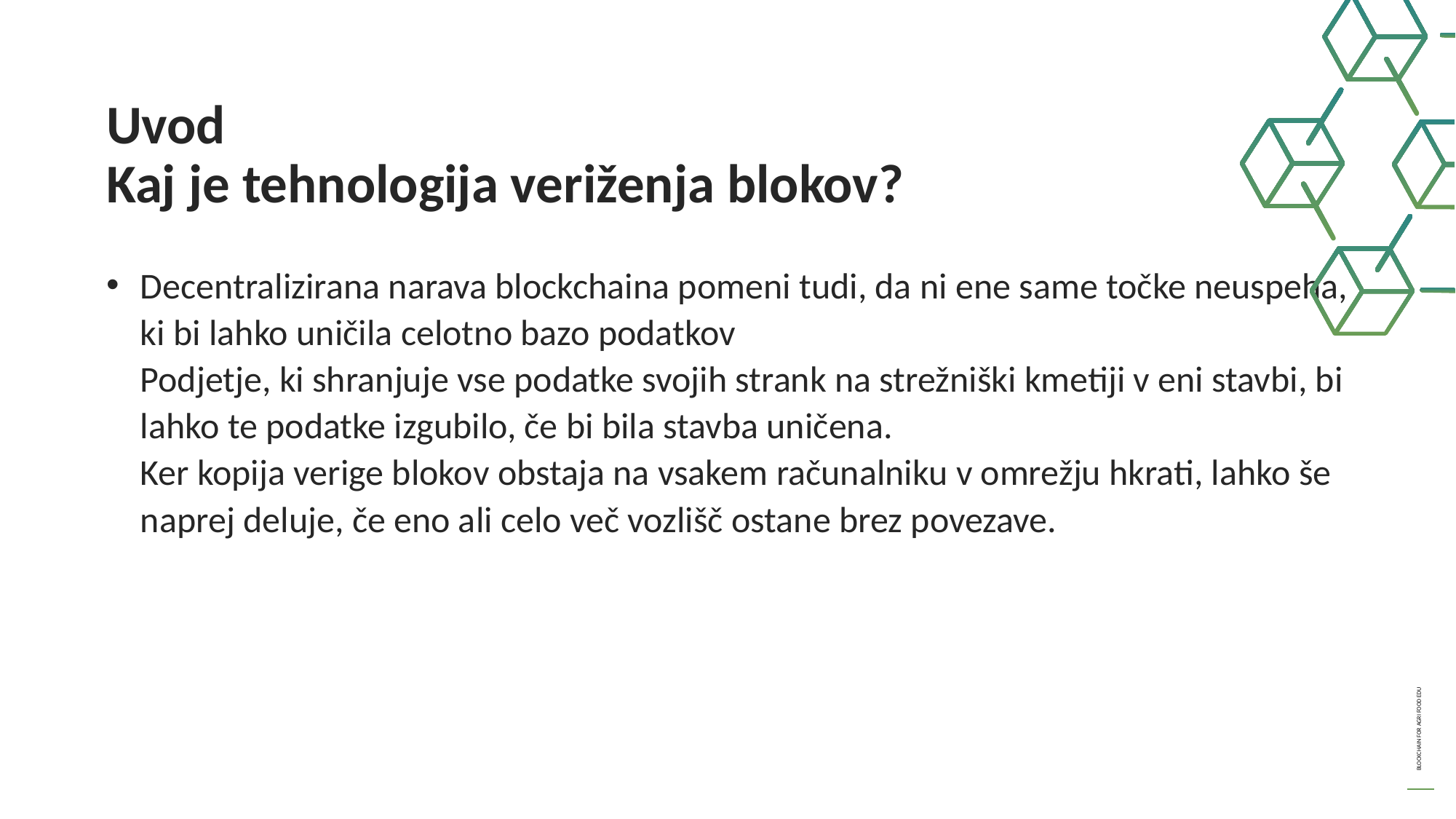

Uvod
Kaj je tehnologija veriženja blokov?
Decentralizirana narava blockchaina pomeni tudi, da ni ene same točke neuspeha, ki bi lahko uničila celotno bazo podatkov
Podjetje, ki shranjuje vse podatke svojih strank na strežniški kmetiji v eni stavbi, bi lahko te podatke izgubilo, če bi bila stavba uničena.
Ker kopija verige blokov obstaja na vsakem računalniku v omrežju hkrati, lahko še naprej deluje, če eno ali celo več vozlišč ostane brez povezave.